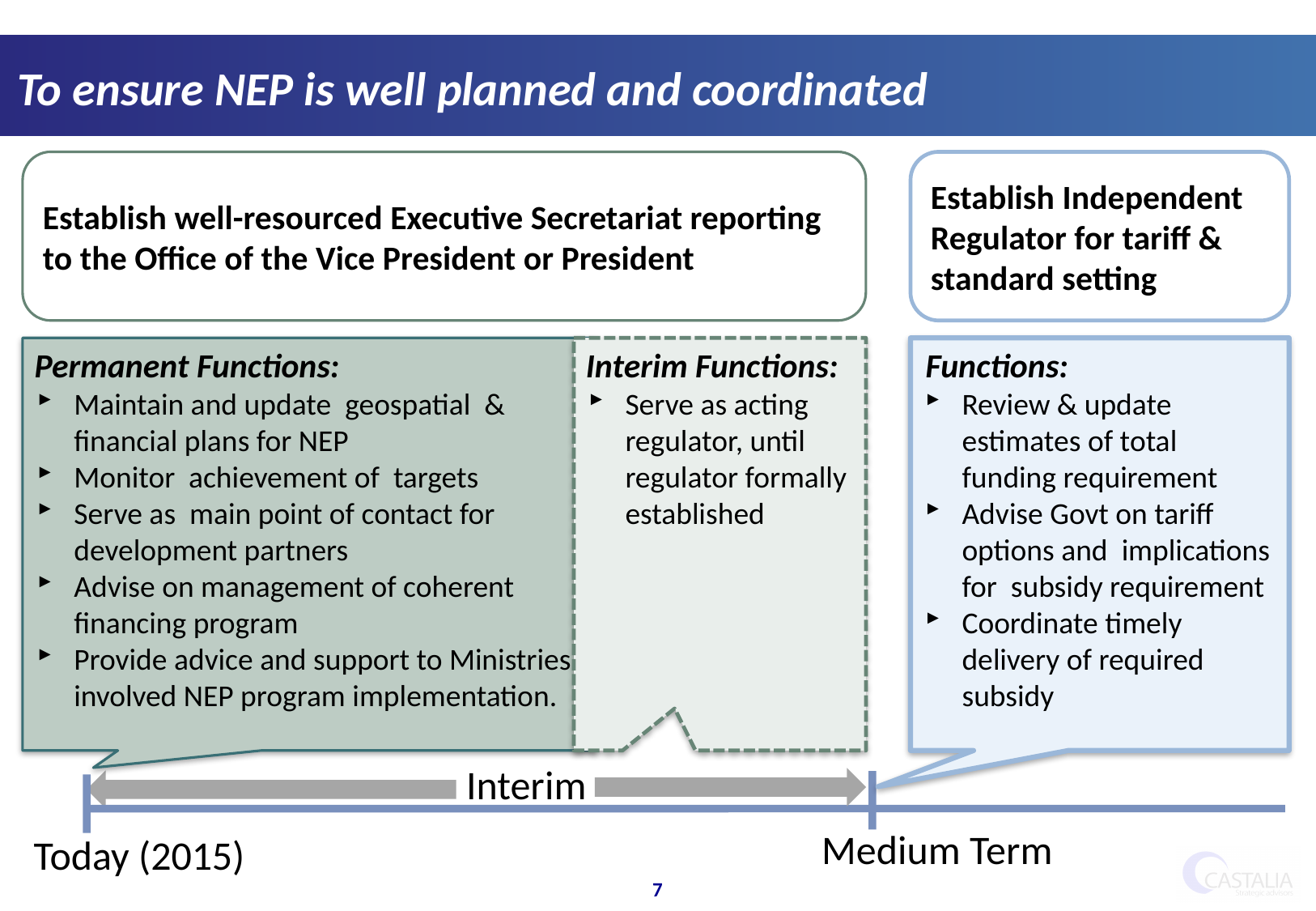

To ensure NEP is well planned and coordinated
Establish well-resourced Executive Secretariat reporting to the Office of the Vice President or President
Establish Independent Regulator for tariff & standard setting
Permanent Functions:
Maintain and update  geospatial  & financial plans for NEP
Monitor  achievement of  targets
Serve as  main point of contact for development partners
Advise on management of coherent financing program
Provide advice and support to Ministries involved NEP program implementation.

Medium Term
Today (2015)
Interim Functions:
Serve as acting regulator, until regulator formally established

Functions:
Review & update estimates of total funding requirement
Advise Govt on tariff options and  implications for  subsidy requirement
Coordinate timely delivery of required subsidy

Interim
7